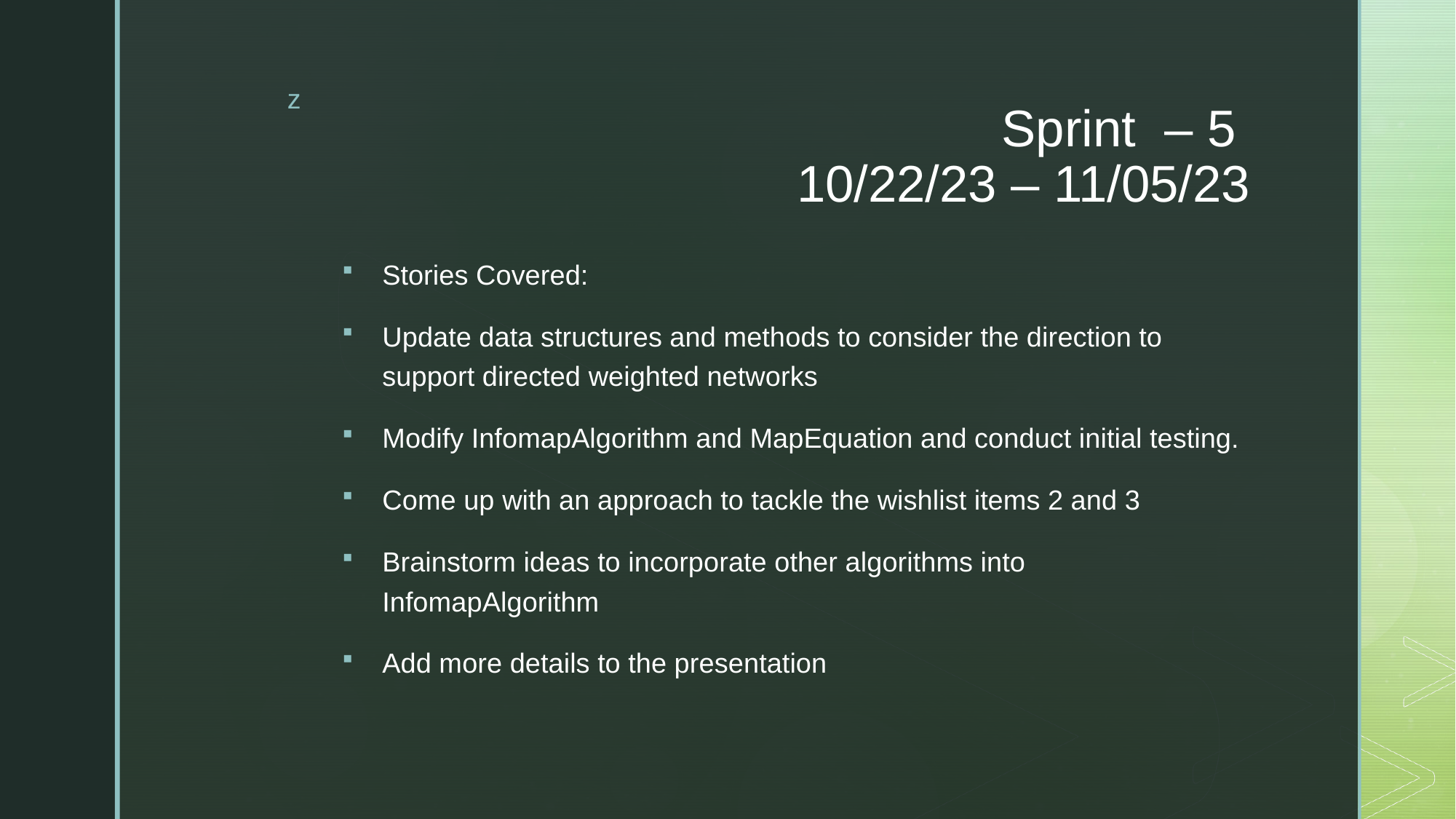

# Sprint  – 5  10/22/23 – 11/05/23
Stories Covered:
Update data structures and methods to consider the direction to support directed weighted networks
Modify InfomapAlgorithm and MapEquation and conduct initial testing.
Come up with an approach to tackle the wishlist items 2 and 3
Brainstorm ideas to incorporate other algorithms into InfomapAlgorithm
Add more details to the presentation